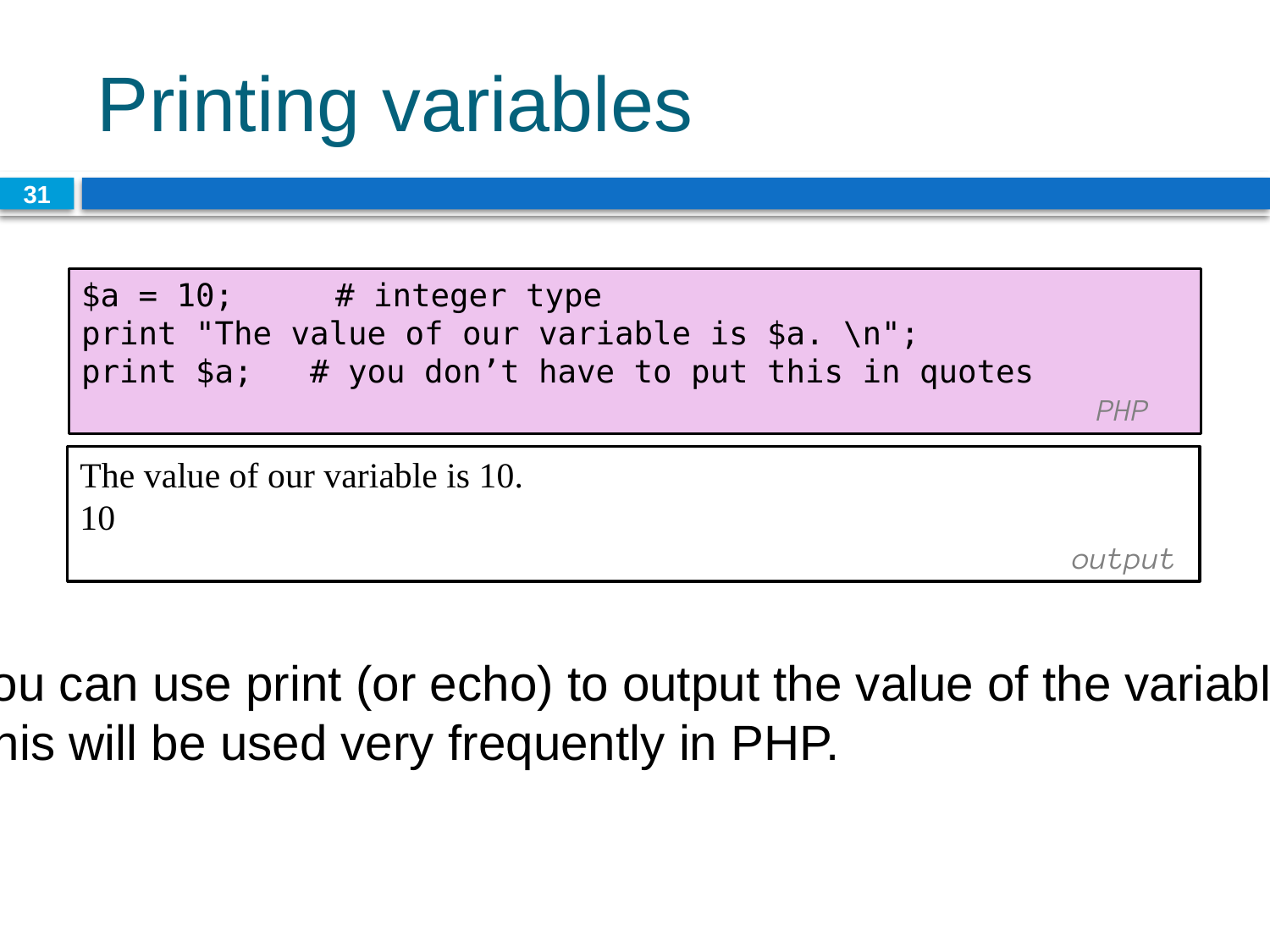

# Printing variables
31
$a = 10;	# integer type
print "The value of our variable is $a. \n";
print $a;   # you don’t have to put this in quotes
			  					PHP
The value of our variable is 10.
10
							      output
You can use print (or echo) to output the value of the variable.
This will be used very frequently in PHP.